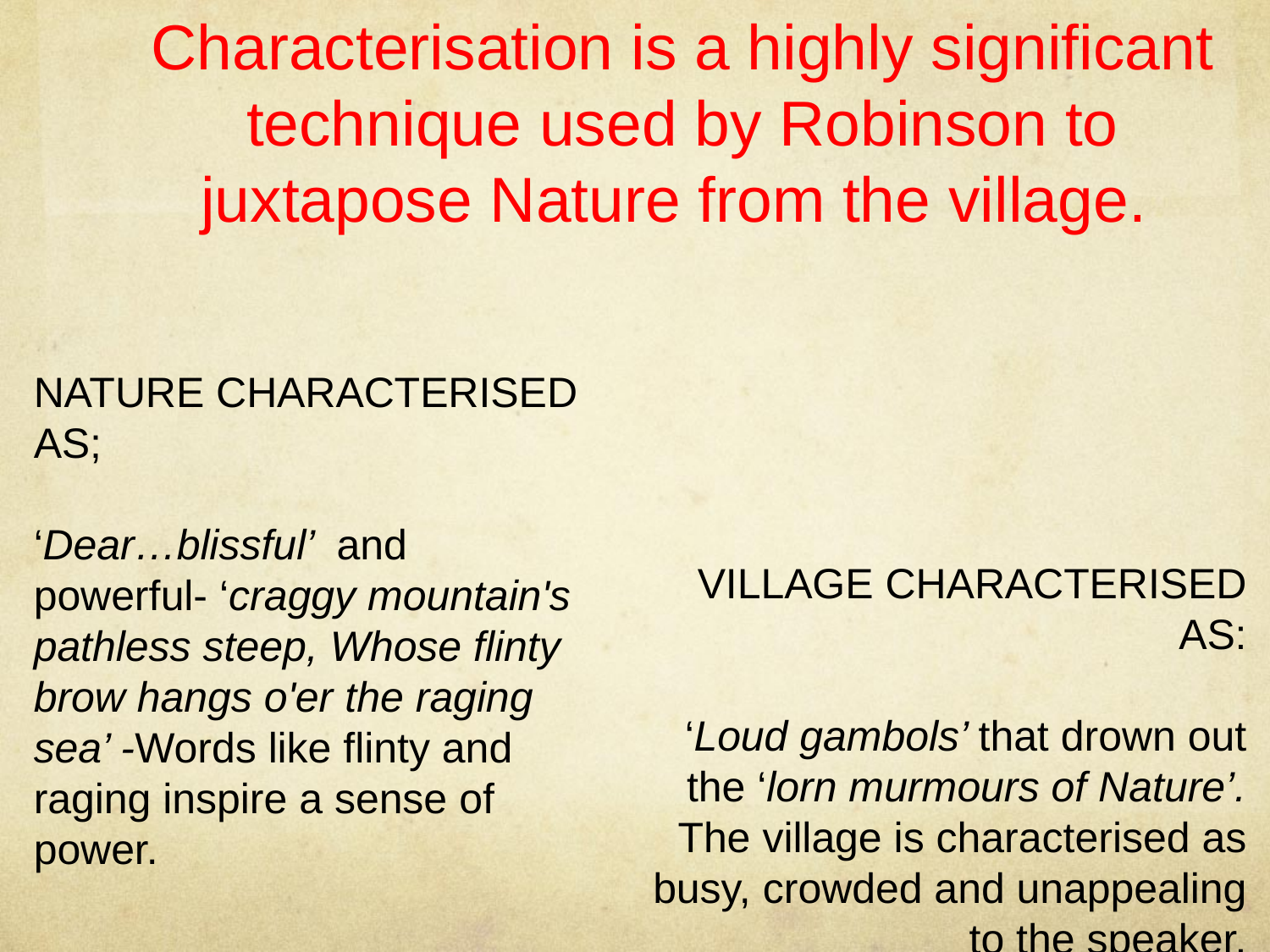

Characterisation is a highly significant technique used by Robinson to juxtapose Nature from the village.

NATURE CHARACTERISED AS;

‘Dear…blissful’  and
powerful- ‘craggy mountain's pathless steep, Whose flinty brow hangs o'er the raging sea’ -Words like flinty and raging inspire a sense of power.
VILLAGE CHARACTERISED AS:

‘Loud gambols’ that drown out the ‘lorn murmours of Nature’.
The village is characterised as busy, crowded and unappealing to the speaker.